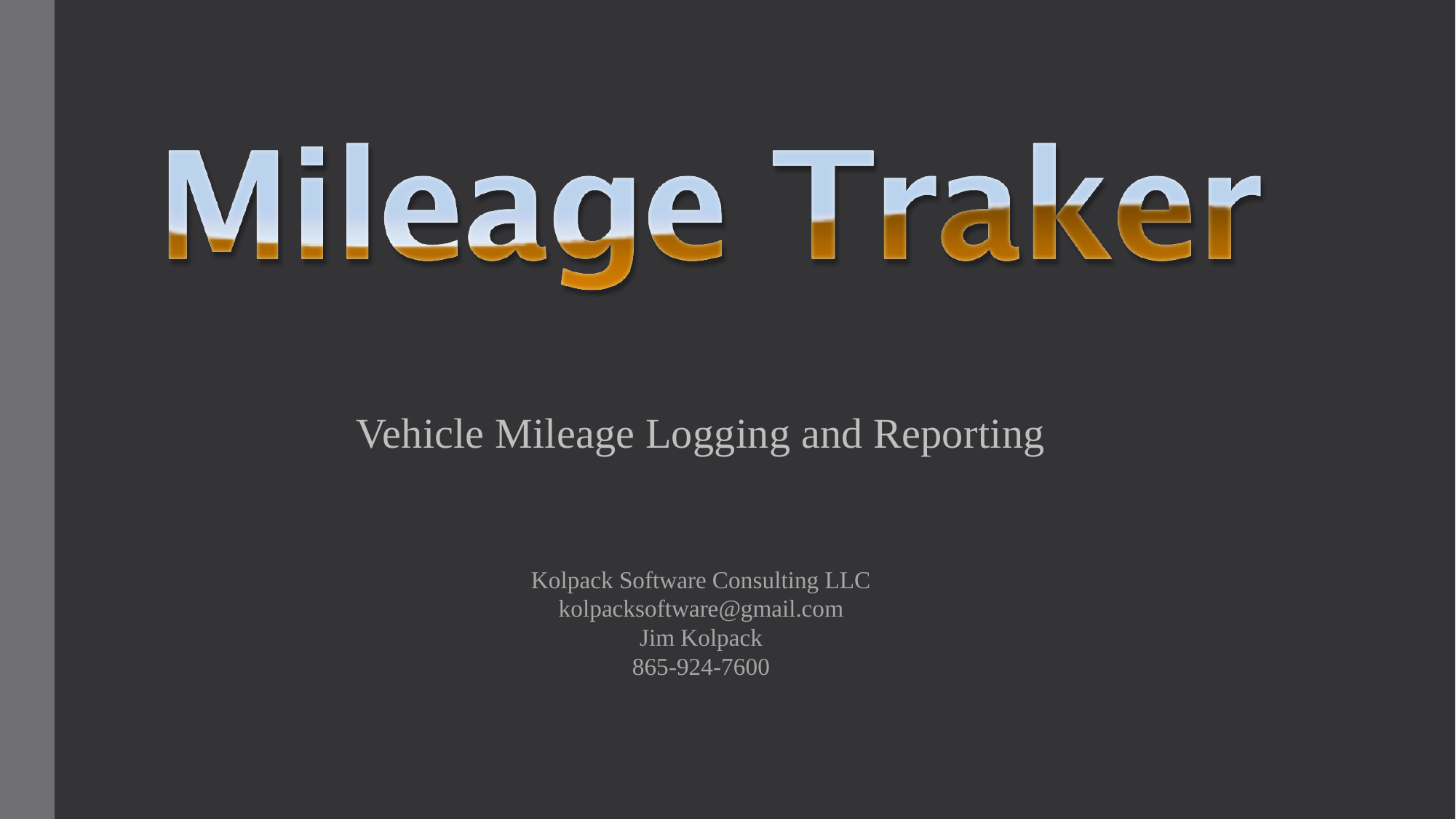

Vehicle Mileage Logging and Reporting
Kolpack Software Consulting LLC
kolpacksoftware@gmail.com
Jim Kolpack
865-924-7600